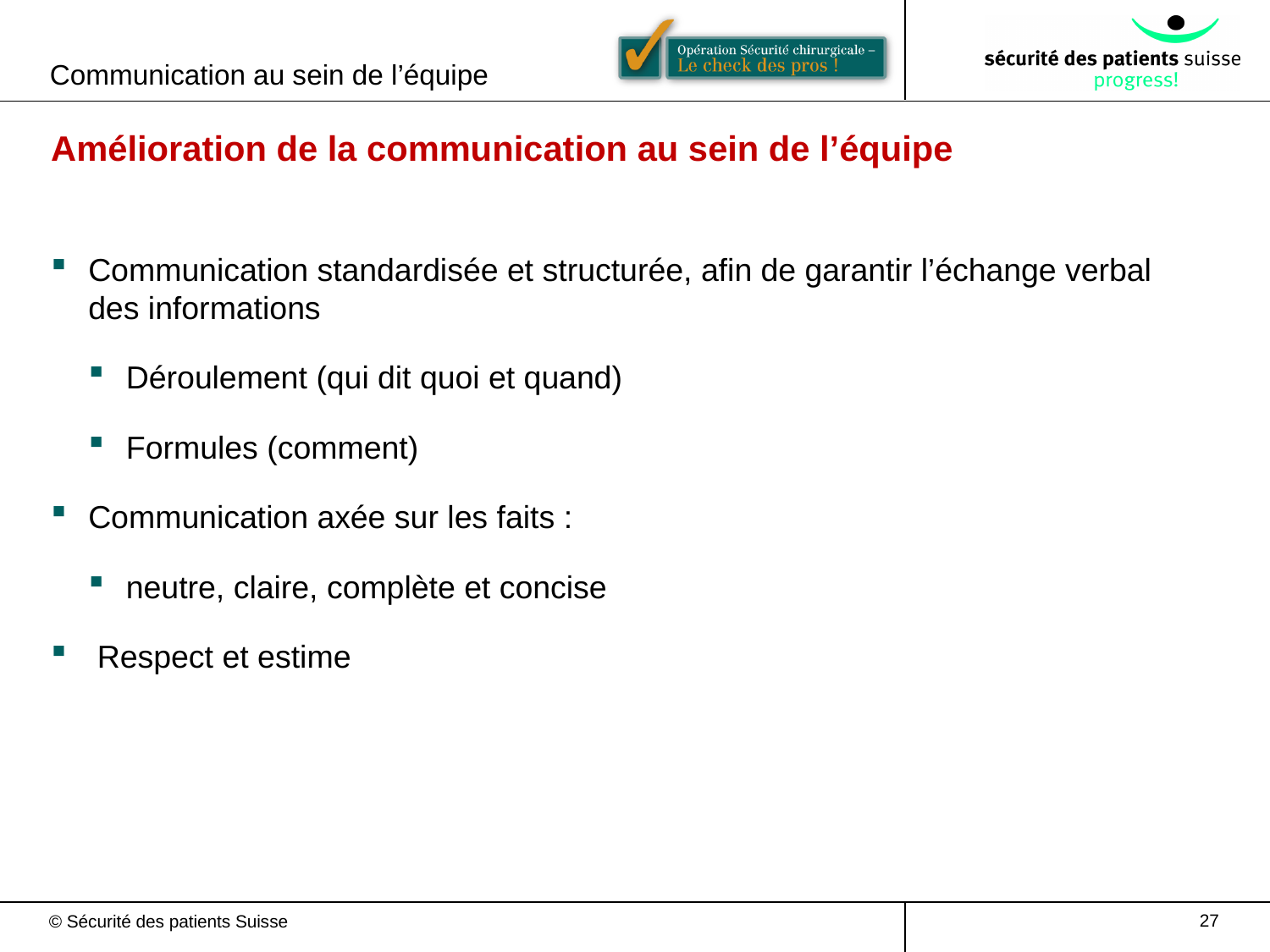

Communication au sein de l’équipe
Amélioration de la communication au sein de l’équipe

Communication standardisée et structurée, afin de garantir l’échange verbal des informations
Déroulement (qui dit quoi et quand)
Formules (comment)
Communication axée sur les faits :
neutre, claire, complète et concise
 Respect et estime
27
© Sécurité des patients Suisse